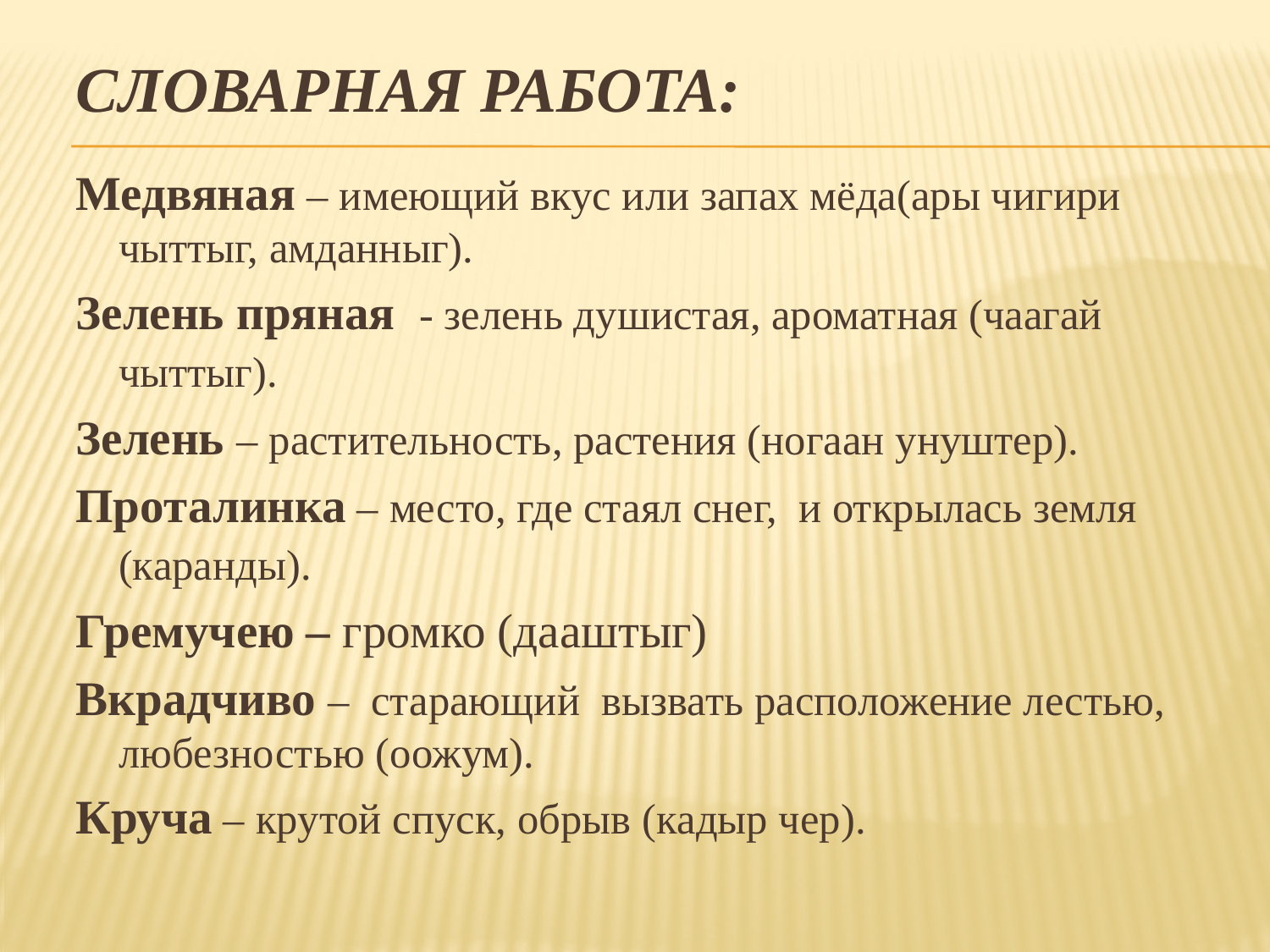

# Словарная работа:
Медвяная – имеющий вкус или запах мёда(ары чигири чыттыг, амданныг).
Зелень пряная  - зелень душистая, ароматная (чаагай чыттыг).
Зелень – растительность, растения (ногаан унуштер).
Проталинка – место, где стаял снег,  и открылась земля (каранды).
Гремучею – громко (дааштыг)
Вкрадчиво –  старающий  вызвать расположение лестью,  любезностью (оожум).
Круча – крутой спуск, обрыв (кадыр чер).